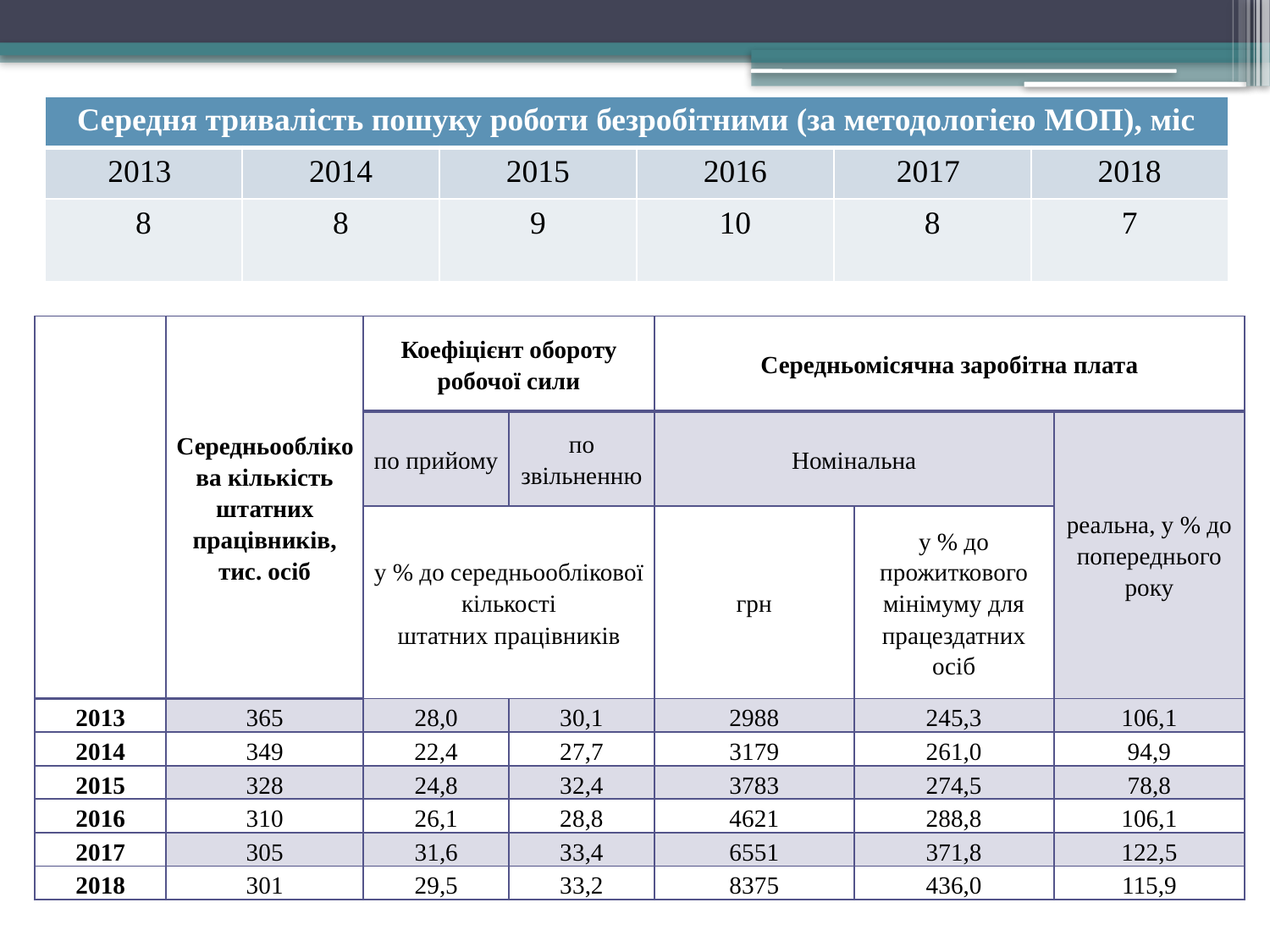

| Середня тривалість пошуку роботи безробітними (за методологією МОП), міс |  |  |  |  |  |
| --- | --- | --- | --- | --- | --- |
| 2013 | 2014 | 2015 | 2016 | 2017 | 2018 |
| 8 | 8 | 9 | 10 | 8 | 7 |
|  | Середньооблікова кількість штатних працівників, тис. осіб | Коефіцієнт обороту робочої сили |  | Середньомісячна заробітна плата |  |  |
| --- | --- | --- | --- | --- | --- | --- |
|  |  | по прийому | по звільненню | Номінальна |  | реальна, у % до попереднього року |
|  |  | у % до середньооблікової кількості штатних працівників |  | грн | у % до прожиткового мінімуму для працездатних осіб |  |
| 2013 | 365 | 28,0 | 30,1 | 2988 | 245,3 | 106,1 |
| 2014 | 349 | 22,4 | 27,7 | 3179 | 261,0 | 94,9 |
| 2015 | 328 | 24,8 | 32,4 | 3783 | 274,5 | 78,8 |
| 2016 | 310 | 26,1 | 28,8 | 4621 | 288,8 | 106,1 |
| 2017 | 305 | 31,6 | 33,4 | 6551 | 371,8 | 122,5 |
| 2018 | 301 | 29,5 | 33,2 | 8375 | 436,0 | 115,9 |